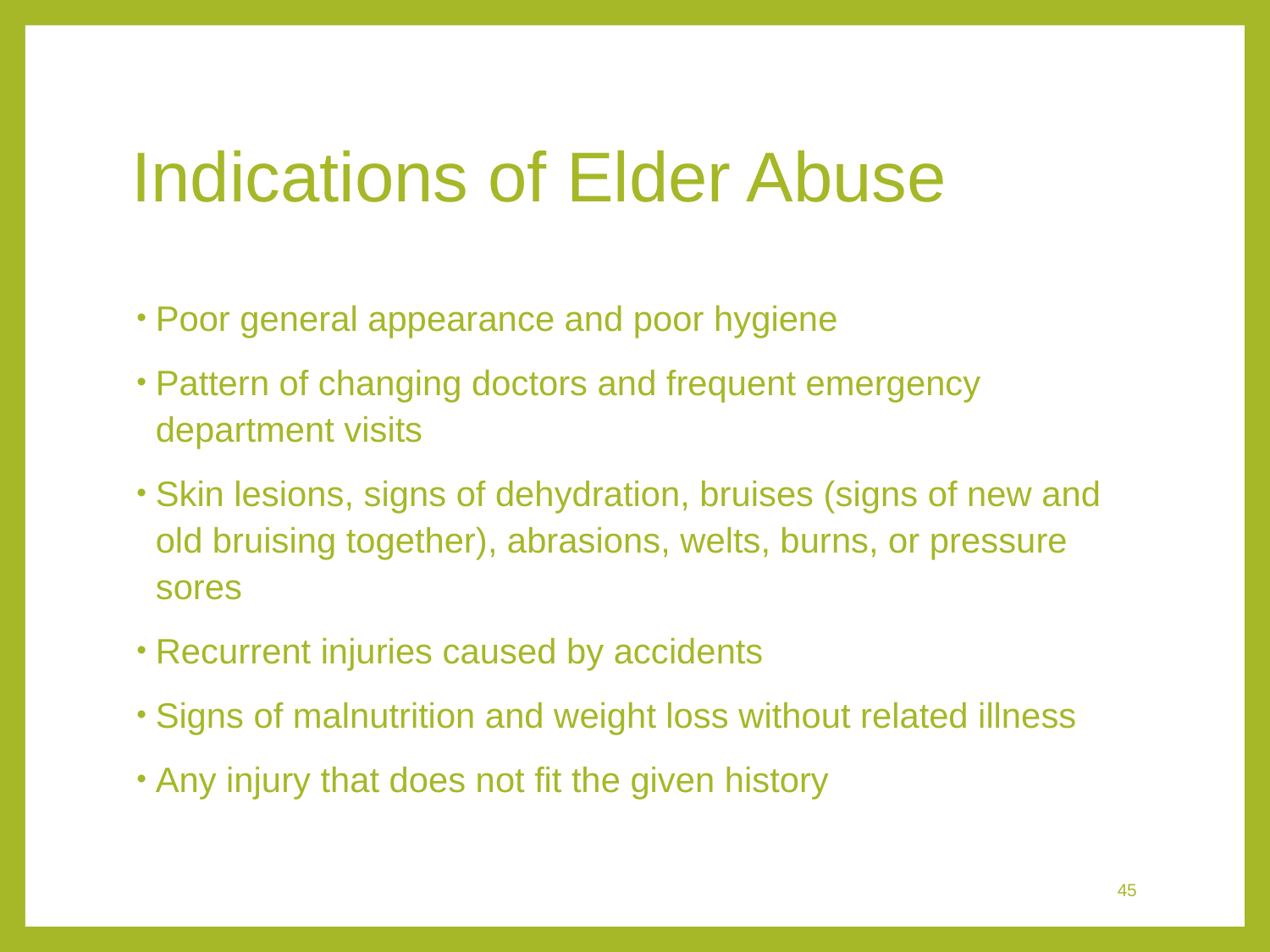

# Indications of Elder Abuse
Poor general appearance and poor hygiene
Pattern of changing doctors and frequent emergency department visits
Skin lesions, signs of dehydration, bruises (signs of new and old bruising together), abrasions, welts, burns, or pressure sores
Recurrent injuries caused by accidents
Signs of malnutrition and weight loss without related illness
Any injury that does not fit the given history
 45